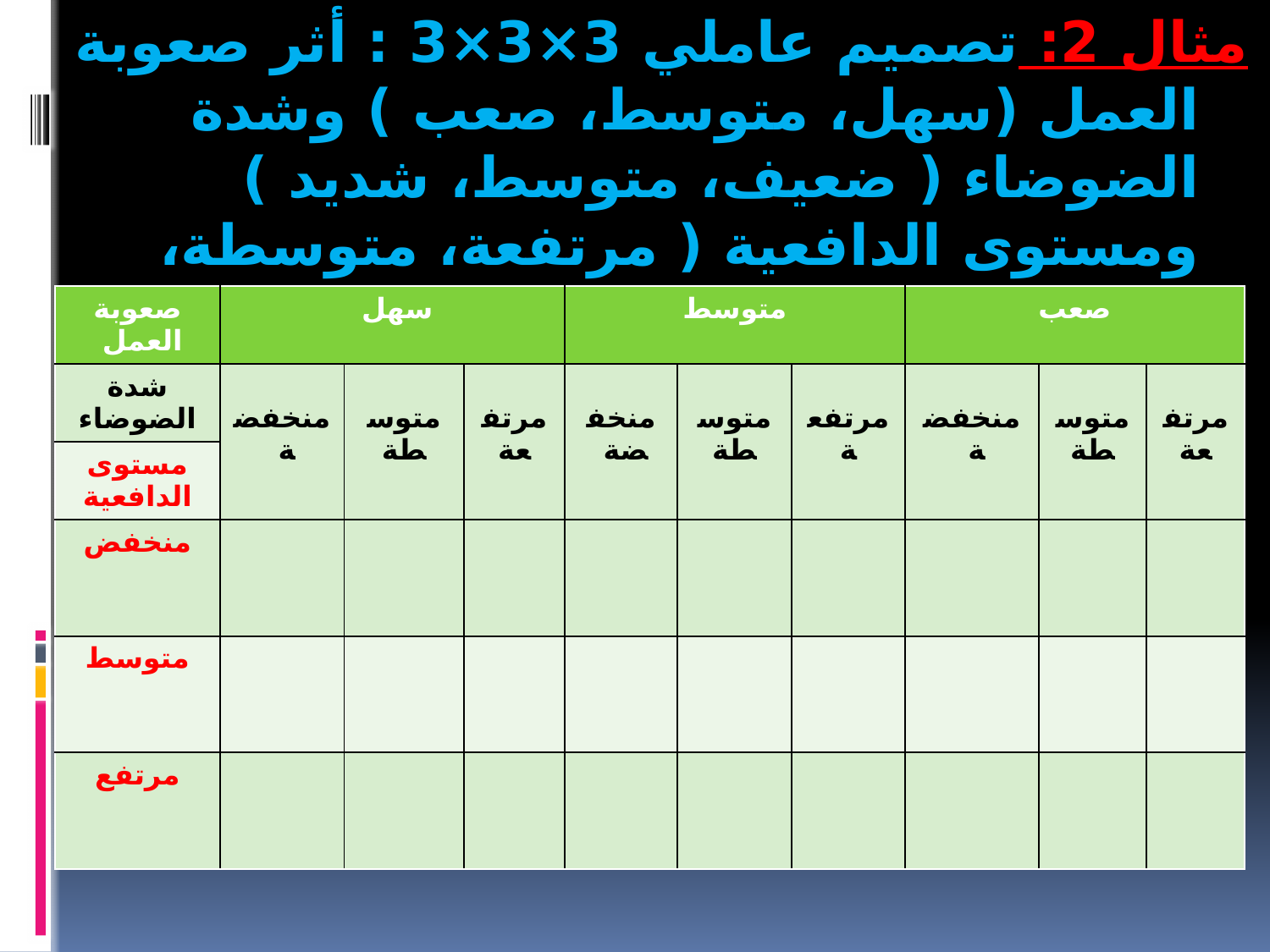

مثال 2: تصميم عاملي 3×3×3 : أثر صعوبة العمل (سهل، متوسط، صعب ) وشدة الضوضاء ( ضعيف، متوسط، شديد ) ومستوى الدافعية ( مرتفعة، متوسطة، منخفضة ) على الإنتاجية لدى العمال.

| صعوبة العمل | سهل |  |  | متوسط |  |  | صعب |  |  |
| --- | --- | --- | --- | --- | --- | --- | --- | --- | --- |
| شدة الضوضاء | منخفضة | متوسطة | مرتفعة | منخفضة | متوسطة | مرتفعة | منخفضة | متوسطة | مرتفعة |
| مستوى الدافعية |  |  |  |  |  |  |  |  |  |
| منخفض |  |  |  |  |  |  |  |  |  |
| متوسط |  |  |  |  |  |  |  |  |  |
| مرتفع |  |  |  |  |  |  |  |  |  |